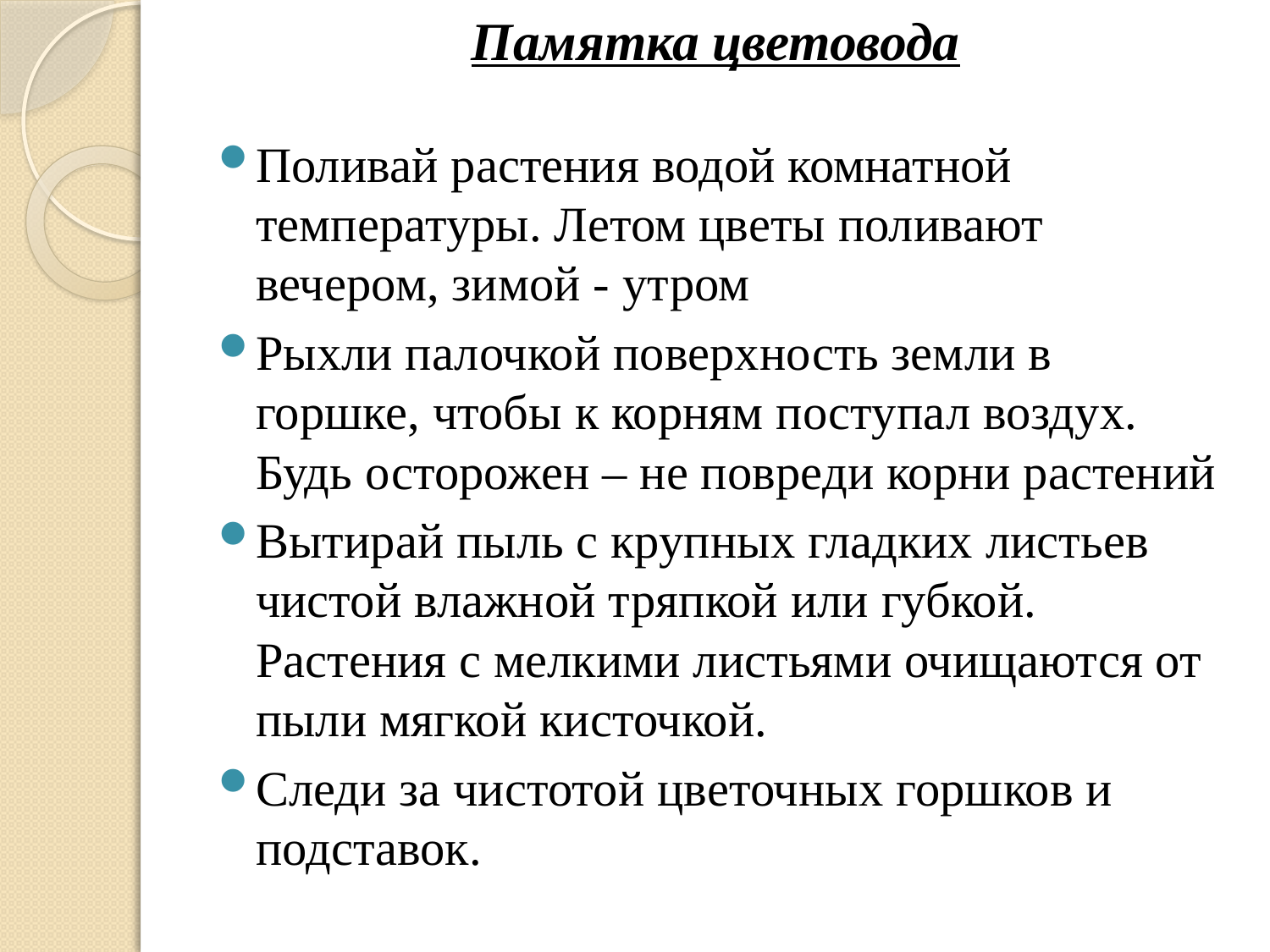

# Памятка цветовода
Поливай растения водой комнатной температуры. Летом цветы поливают вечером, зимой - утром
Рыхли палочкой поверхность земли в горшке, чтобы к корням поступал воздух. Будь осторожен – не повреди корни растений
Вытирай пыль с крупных гладких листьев чистой влажной тряпкой или губкой. Растения с мелкими листьями очищаются от пыли мягкой кисточкой.
Следи за чистотой цветочных горшков и подставок.